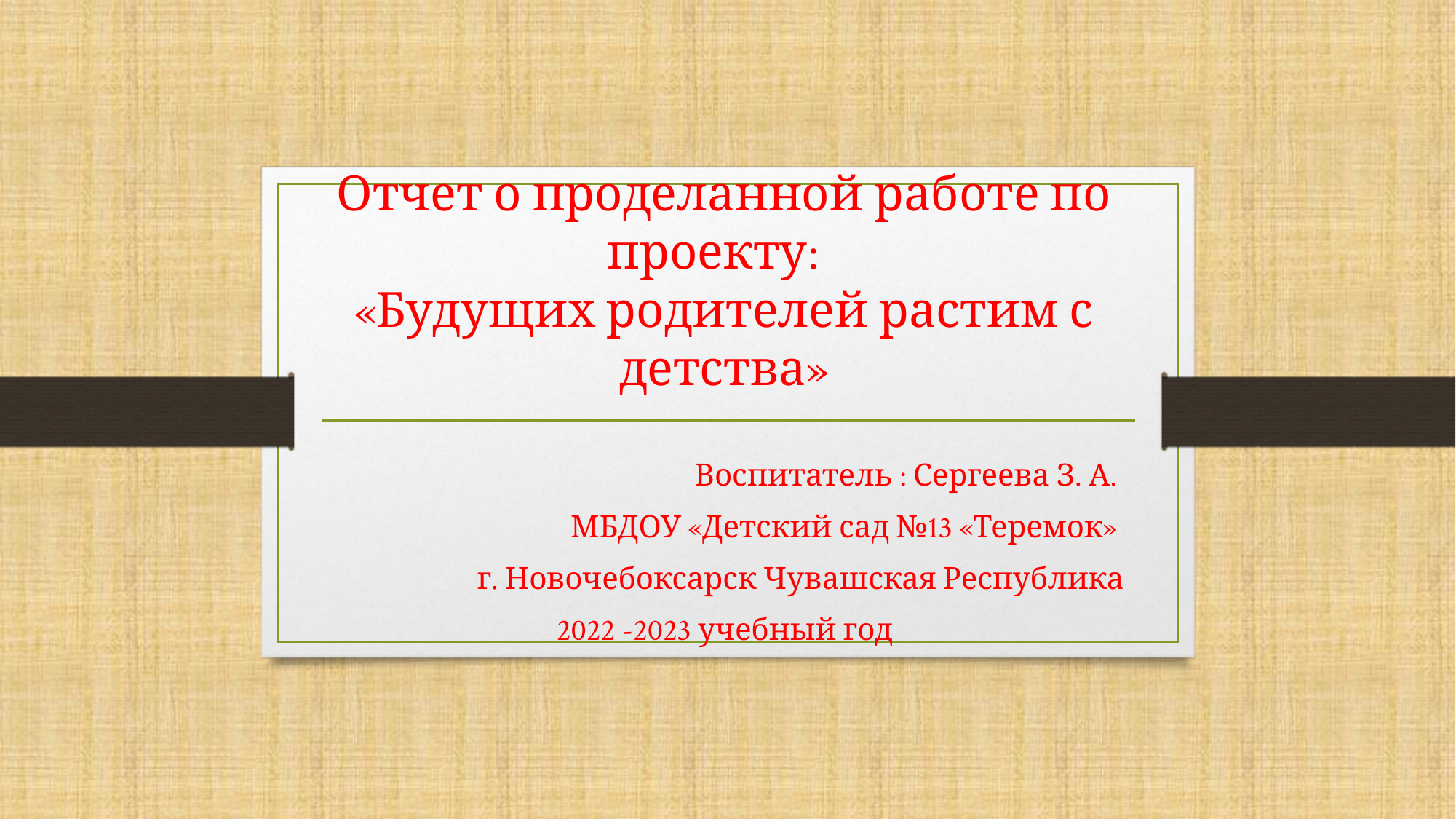

# Отчет о проделанной работе по проекту: «Будущих родителей растим с детства»
Воспитатель : Сергеева З. А.
МБДОУ «Детский сад №13 «Теремок»
г. Новочебоксарск Чувашская Республика
2022 -2023 учебный год